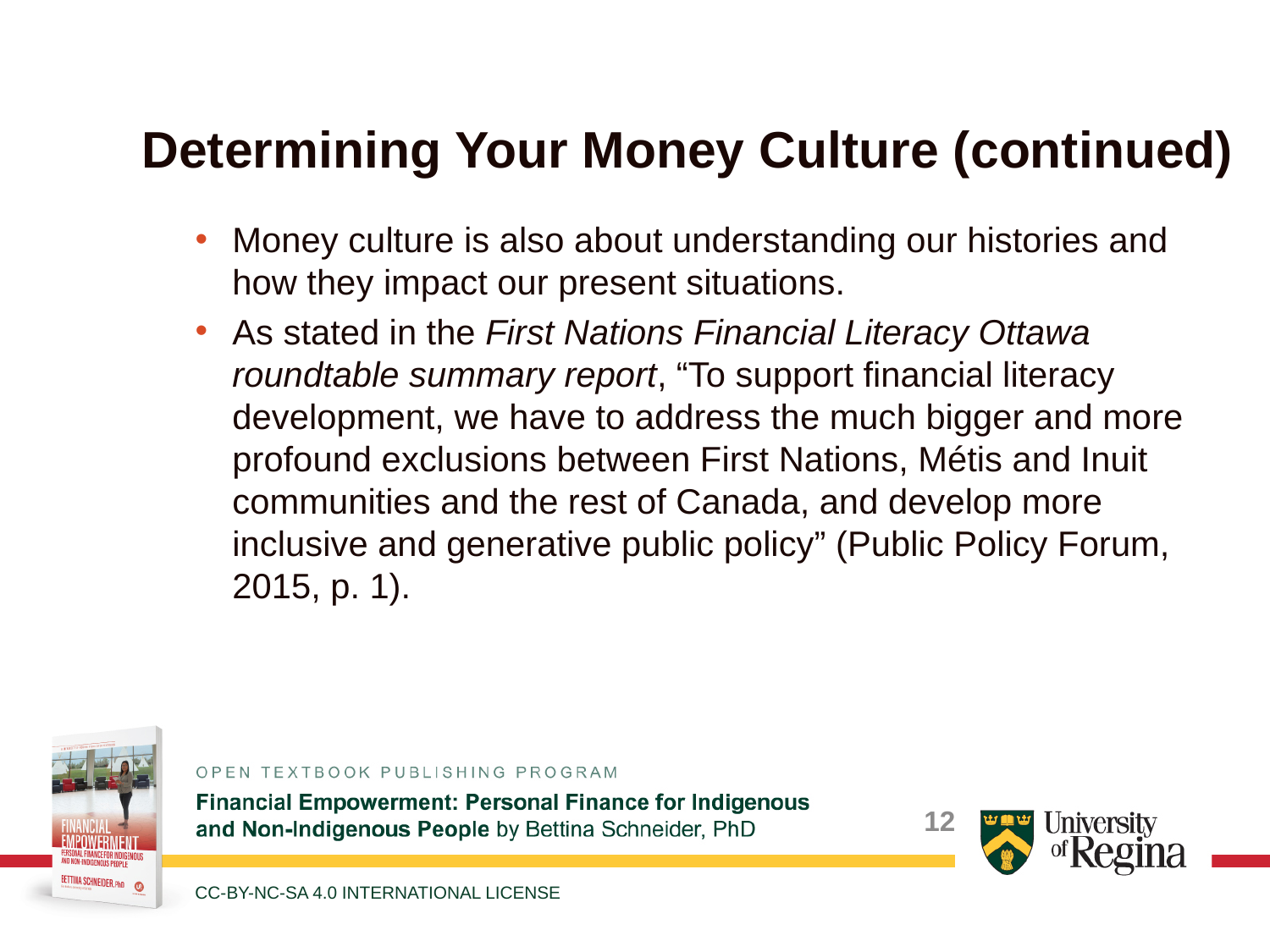

# Determining Your Money Culture (continued)
Money culture is also about understanding our histories and how they impact our present situations.
As stated in the First Nations Financial Literacy Ottawa roundtable summary report, “To support financial literacy development, we have to address the much bigger and more profound exclusions between First Nations, Métis and Inuit communities and the rest of Canada, and develop more inclusive and generative public policy” (Public Policy Forum, 2015, p. 1).

12
CC-BY-NC-SA 4.0 INTERNATIONAL LICENSE